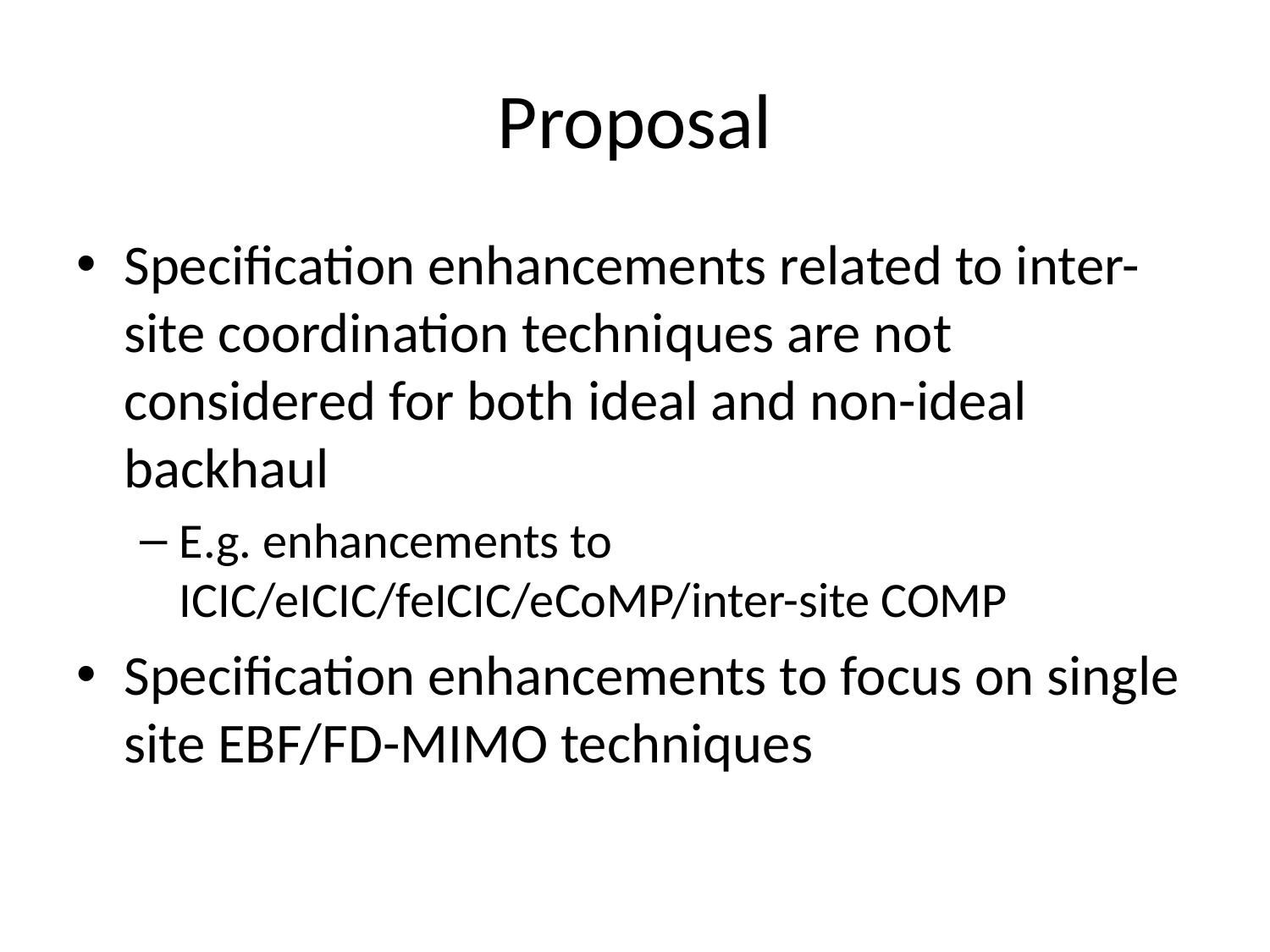

# Proposal
Specification enhancements related to inter-site coordination techniques are not considered for both ideal and non-ideal backhaul
E.g. enhancements to ICIC/eICIC/feICIC/eCoMP/inter-site COMP
Specification enhancements to focus on single site EBF/FD-MIMO techniques